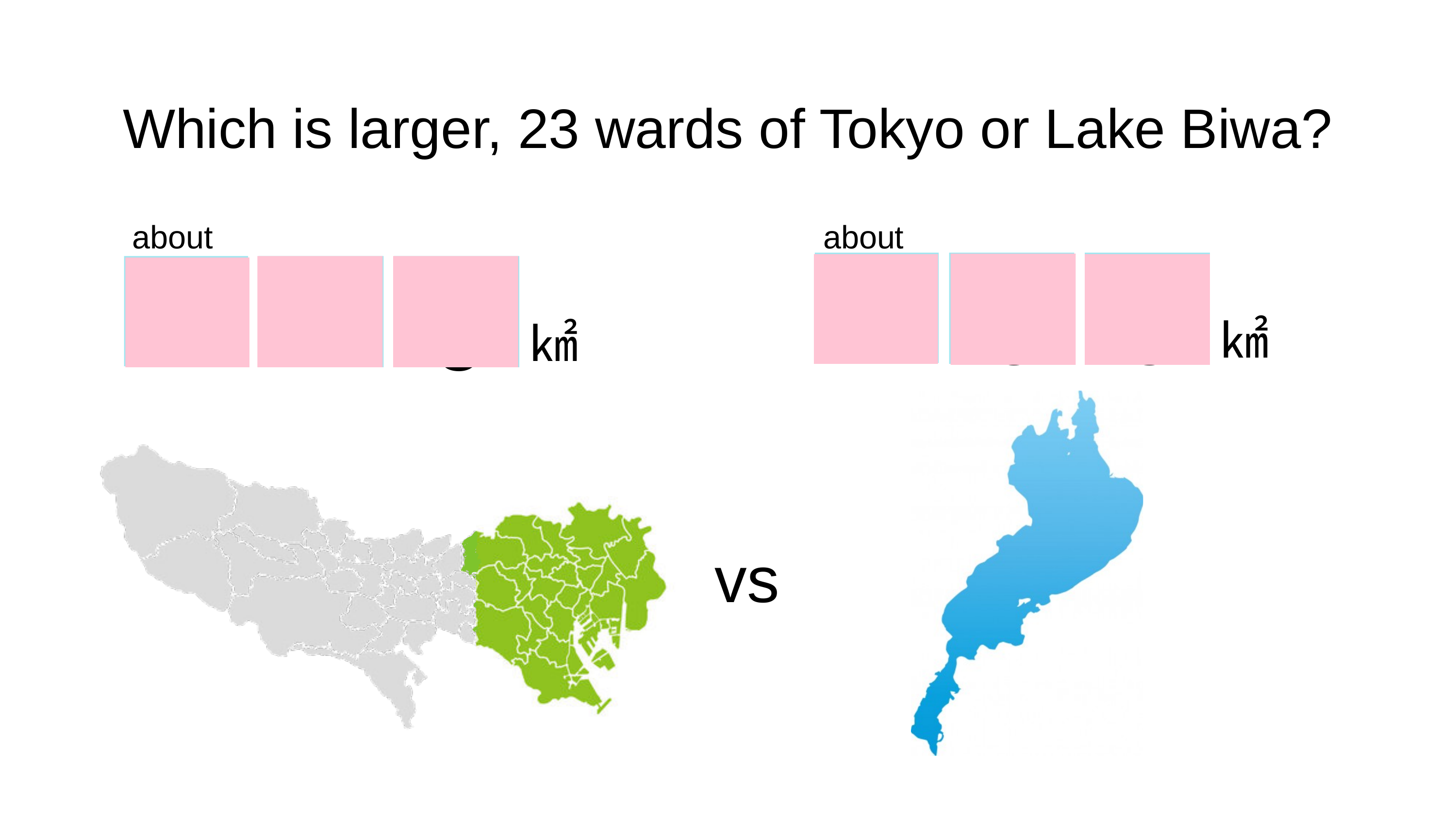

Which is larger, 23 wards of Tokyo or Lake Biwa?
about
about
6
6
6
9
1
9

㎢
㎢

vs